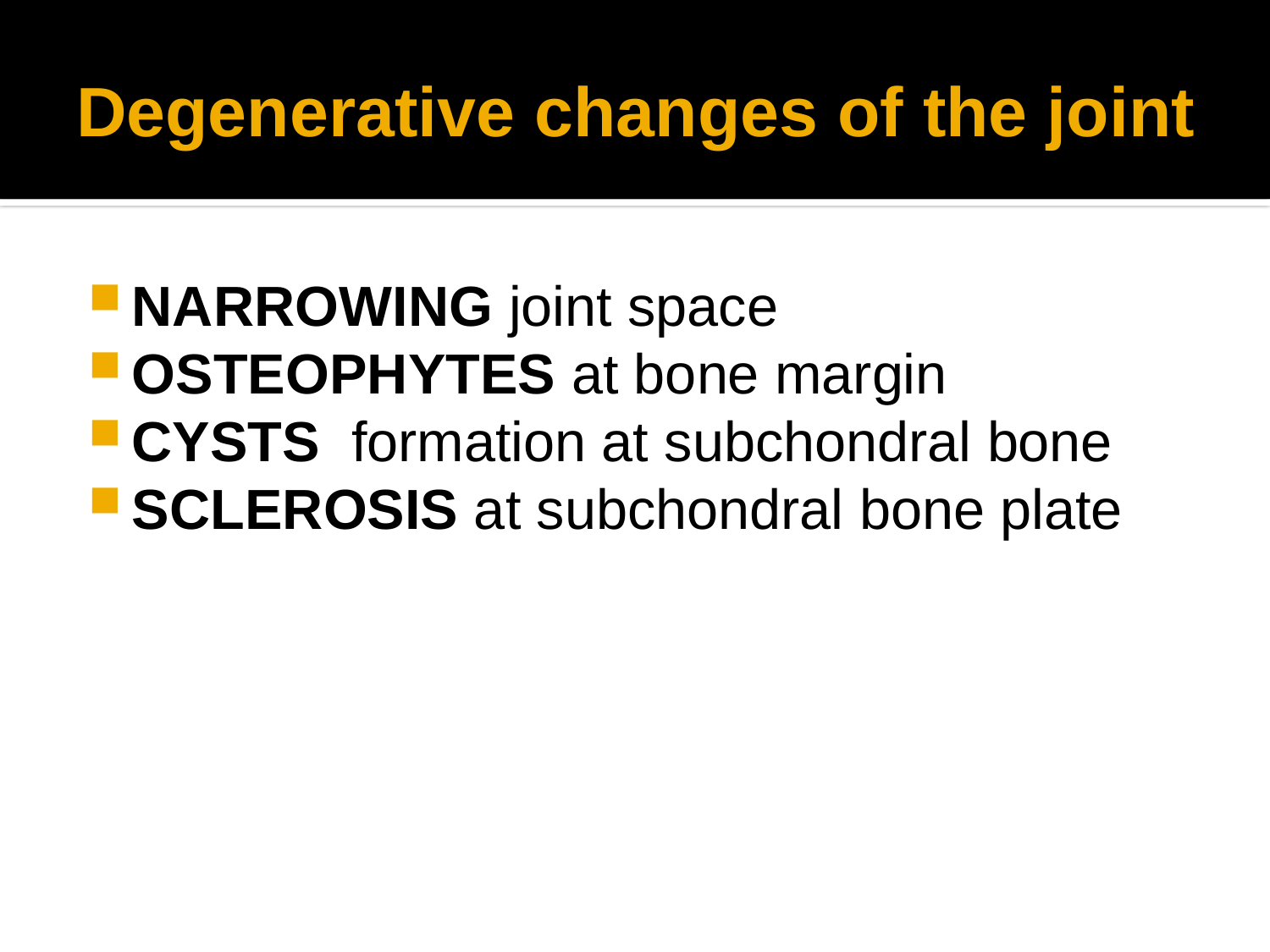

# Degenerative changes of the joint
NARROWING joint space
OSTEOPHYTES at bone margin
CYSTS  formation at subchondral bone
SCLEROSIS at subchondral bone plate